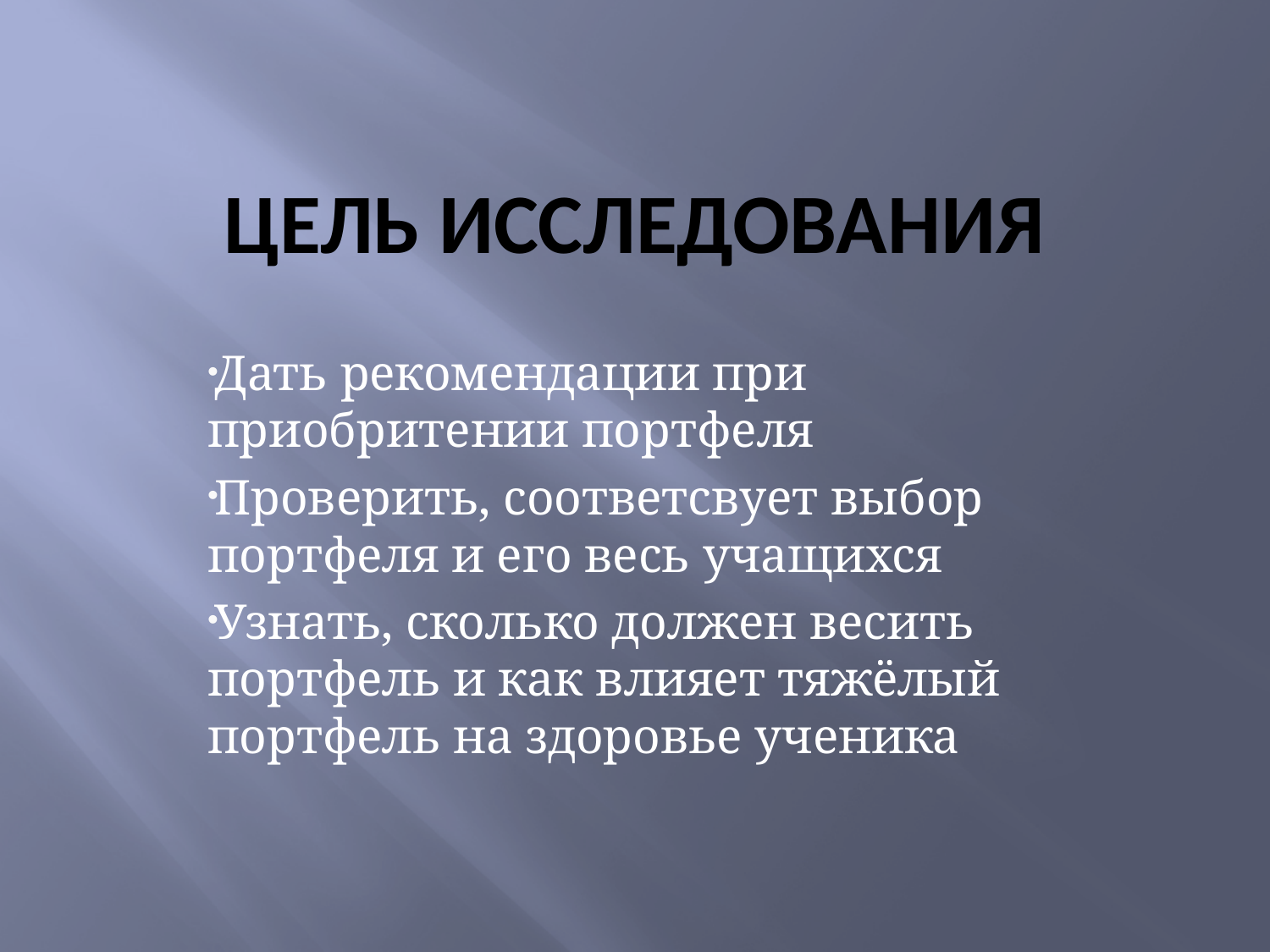

# Цель исследования
Дать рекомендации при приобритении портфеля
Проверить, соответсвует выбор портфеля и его весь учащихся
Узнать, сколько должен весить портфель и как влияет тяжёлый портфель на здоровье ученика